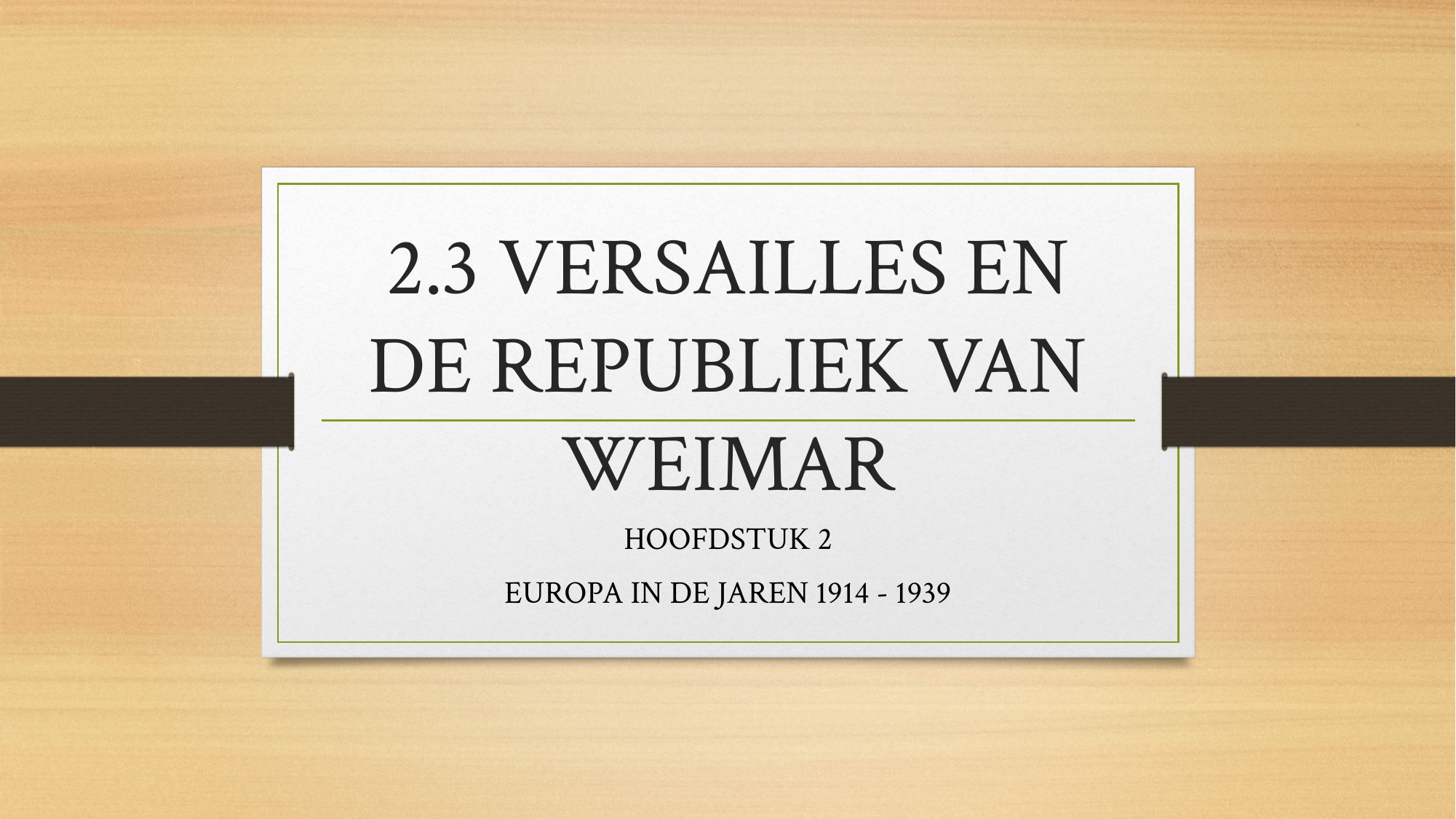

# 2.3 VERSAILLES EN DE REPUBLIEK VAN WEIMAR
HOOFDSTUK 2
EUROPA IN DE JAREN 1914 - 1939